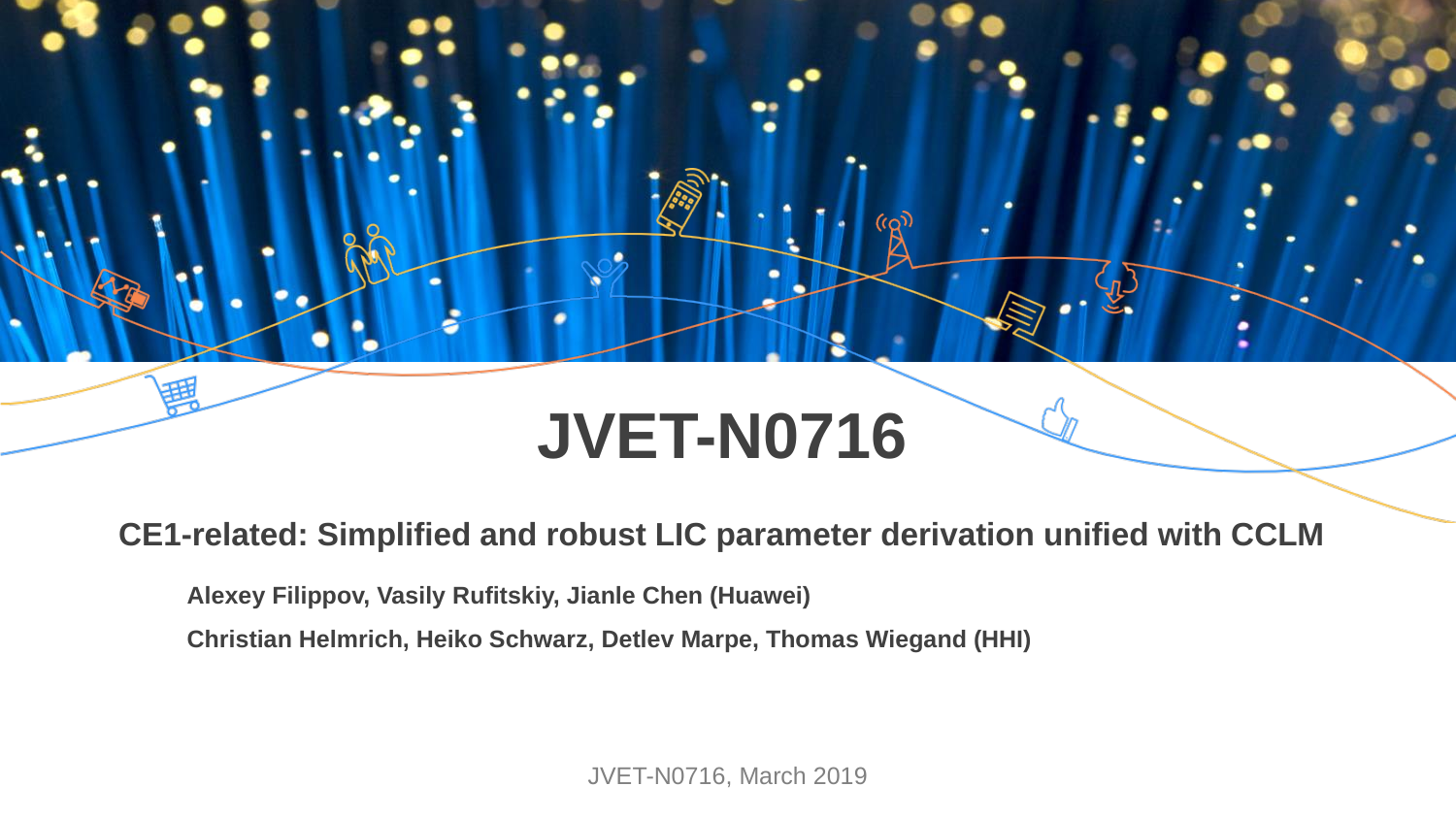

# JVET-N0716 CE1-related: Simplified and robust LIC parameter derivation unified with CCLM
Alexey Filippov, Vasily Rufitskiy, Jianle Chen (Huawei)
Christian Helmrich, Heiko Schwarz, Detlev Marpe, Thomas Wiegand (HHI)